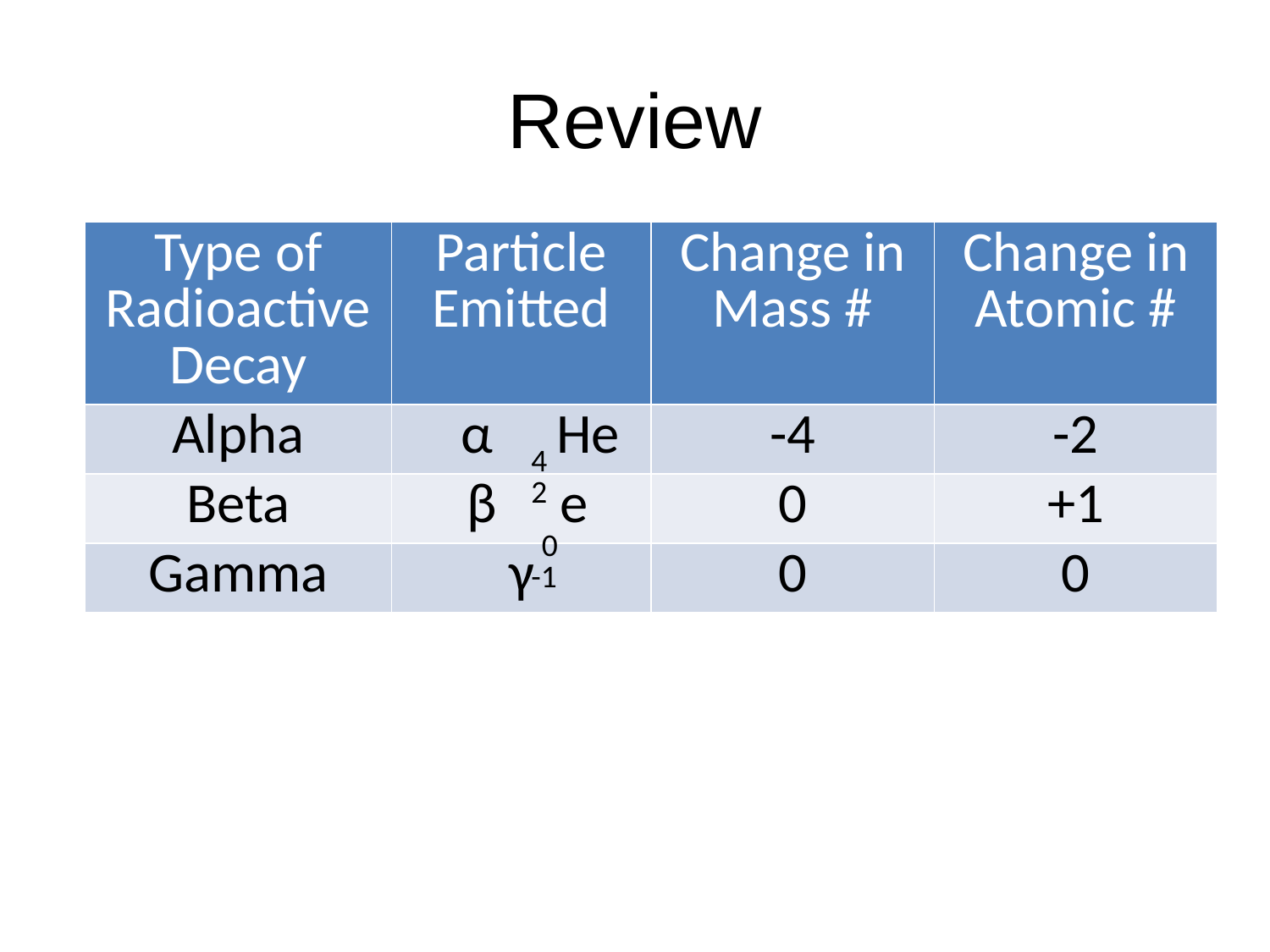

# Review
| Type of Radioactive Decay | Particle Emitted | Change in Mass # | Change in Atomic # |
| --- | --- | --- | --- |
| Alpha | α He | -4 | -2 |
| Beta | β e | 0 | +1 |
| Gamma | γ | 0 | 0 |
4
2
0
-1